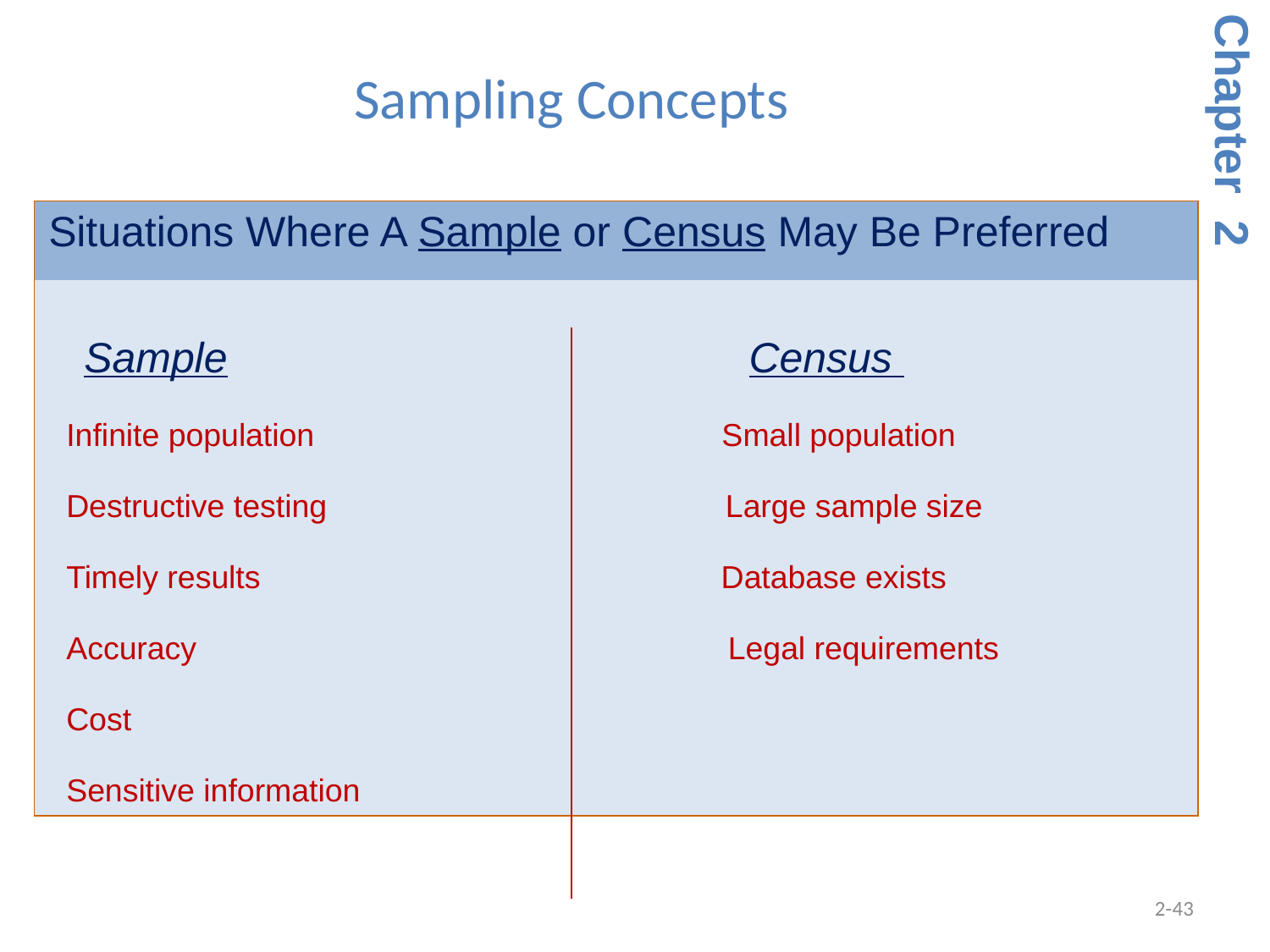

Sampling Concepts
Chapter  2
| Situations Where A Sample or Census May Be Preferred |
| --- |
| Sample Census Infinite population Small population Destructive testing Large sample size Timely results Database exists Accuracy Legal requirements Cost Sensitive information |

2-43